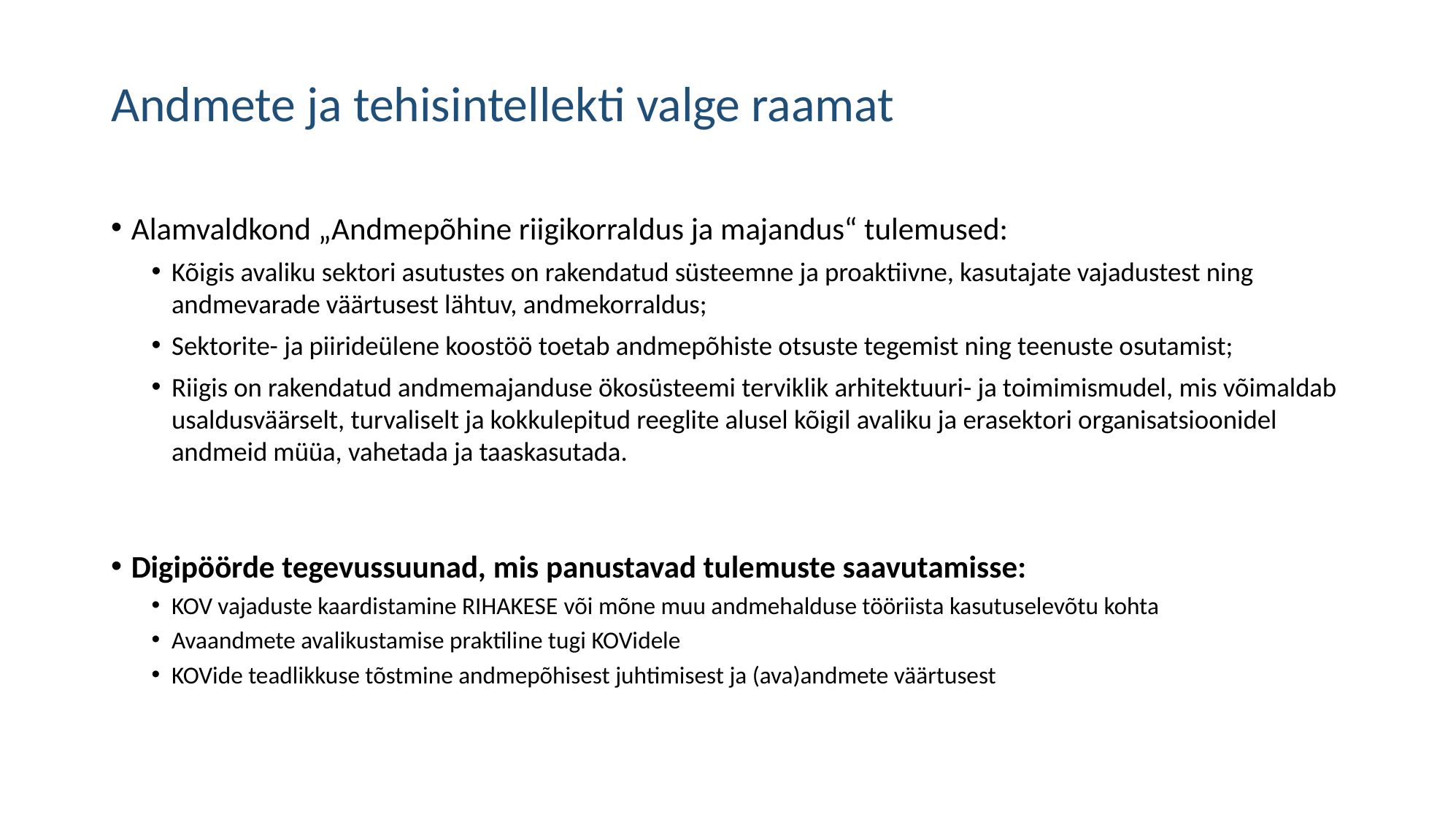

# Andmete ja tehisintellekti valge raamat
Alamvaldkond „Andmepõhine riigikorraldus ja majandus“ tulemused:
Kõigis avaliku sektori asutustes on rakendatud süsteemne ja proaktiivne, kasutajate vajadustest ning andmevarade väärtusest lähtuv, andmekorraldus;
Sektorite- ja piirideülene koostöö toetab andmepõhiste otsuste tegemist ning teenuste osutamist;
Riigis on rakendatud andmemajanduse ökosüsteemi terviklik arhitektuuri- ja toimimismudel, mis võimaldab usaldusväärselt, turvaliselt ja kokkulepitud reeglite alusel kõigil avaliku ja erasektori organisatsioonidel andmeid müüa, vahetada ja taaskasutada.

Digipöörde tegevussuunad, mis panustavad tulemuste saavutamisse:
KOV vajaduste kaardistamine RIHAKESE või mõne muu andmehalduse tööriista kasutuselevõtu kohta
Avaandmete avalikustamise praktiline tugi KOVidele
KOVide teadlikkuse tõstmine andmepõhisest juhtimisest ja (ava)andmete väärtusest